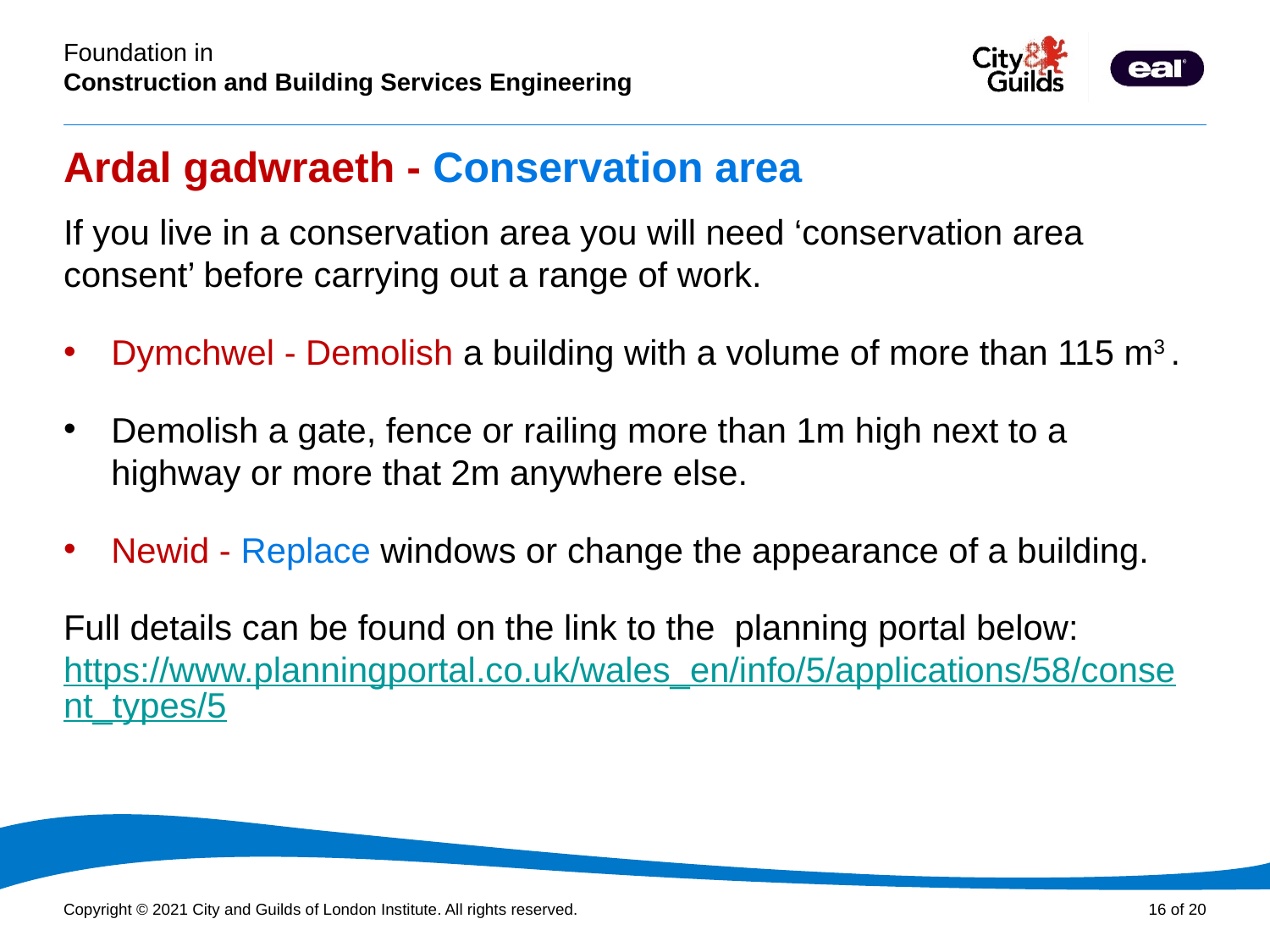

# Ardal gadwraeth - Conservation area
If you live in a conservation area you will need ‘conservation area consent’ before carrying out a range of work.
Dymchwel - Demolish a building with a volume of more than 115 m3 .
Demolish a gate, fence or railing more than 1m high next to a highway or more that 2m anywhere else.
Newid - Replace windows or change the appearance of a building.
Full details can be found on the link to the  planning portal below: https://www.planningportal.co.uk/wales_en/info/5/applications/58/consent_types/5